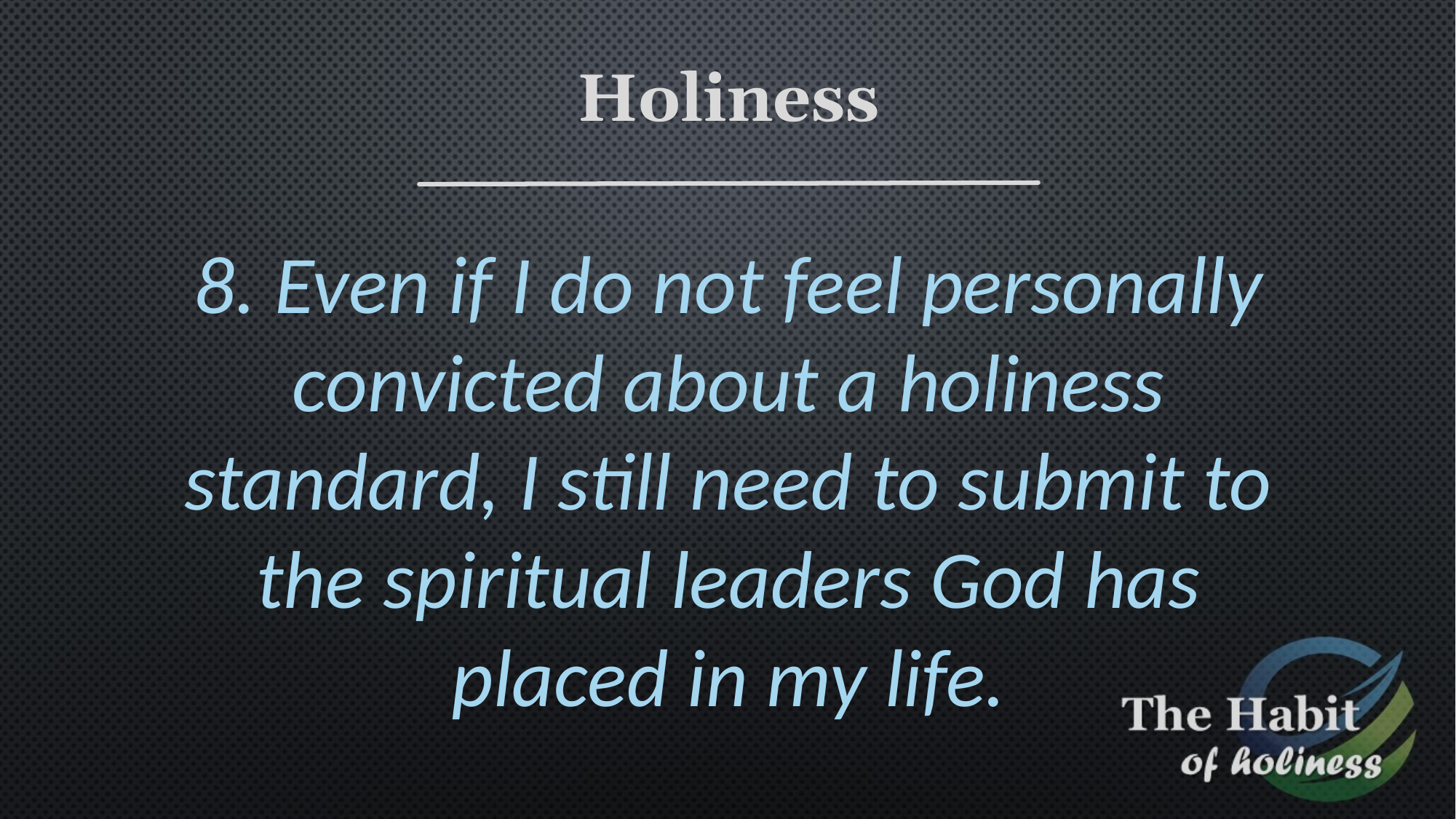

Holiness
8. Even if I do not feel personally convicted about a holiness standard, I still need to submit to the spiritual leaders God has placed in my life.